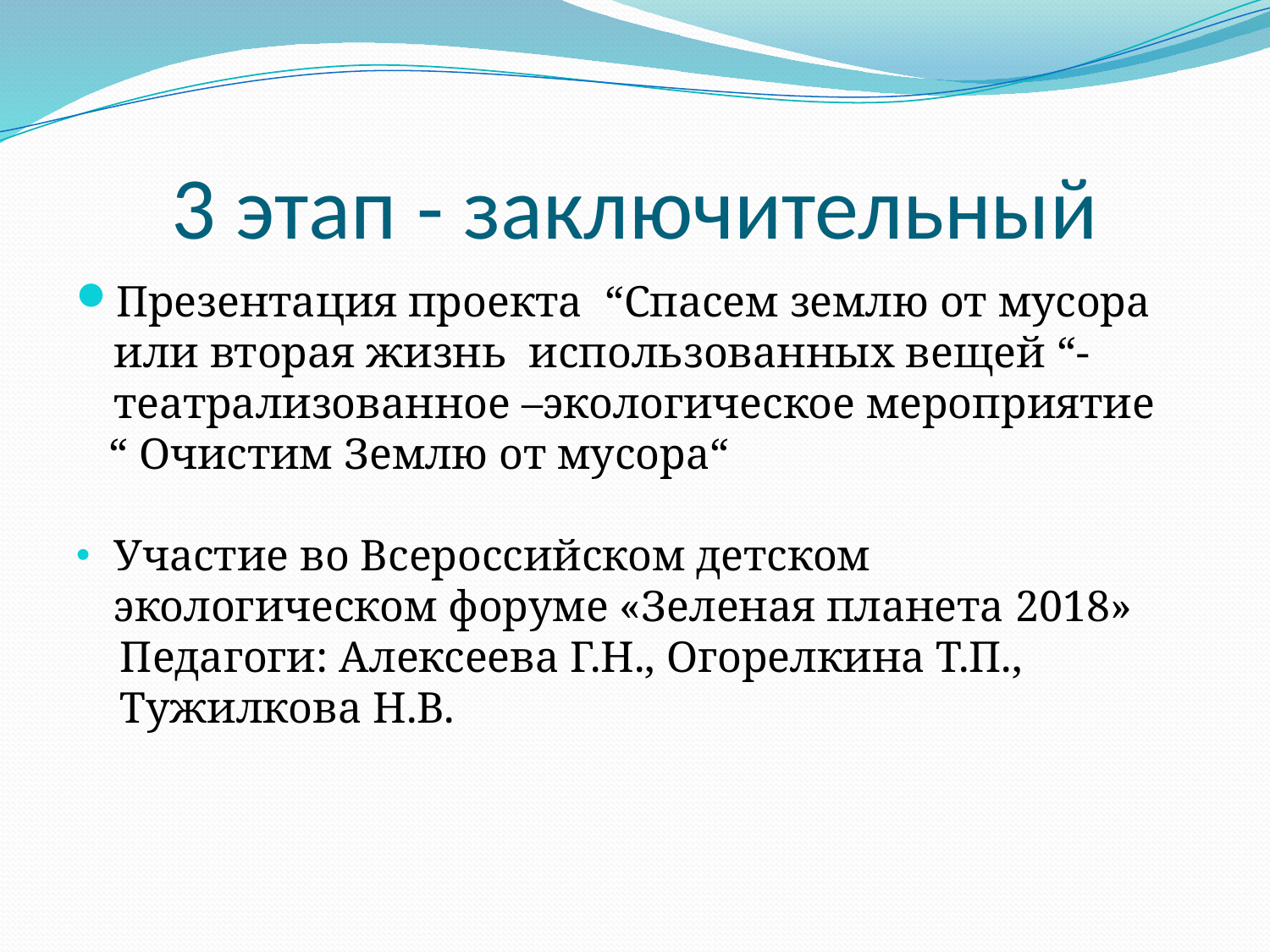

# 3 этап - заключительный
Презентация проекта  “Спасем землю от мусора или вторая жизнь  использованных вещей “-театрализованное –экологическое мероприятие
   “ Очистим Землю от мусора“

Участие во Всероссийском детском экологическом форуме «Зеленая планета 2018»
    Педагоги: Алексеева Г.Н., Огорелкина Т.П.,
    Тужилкова Н.В.